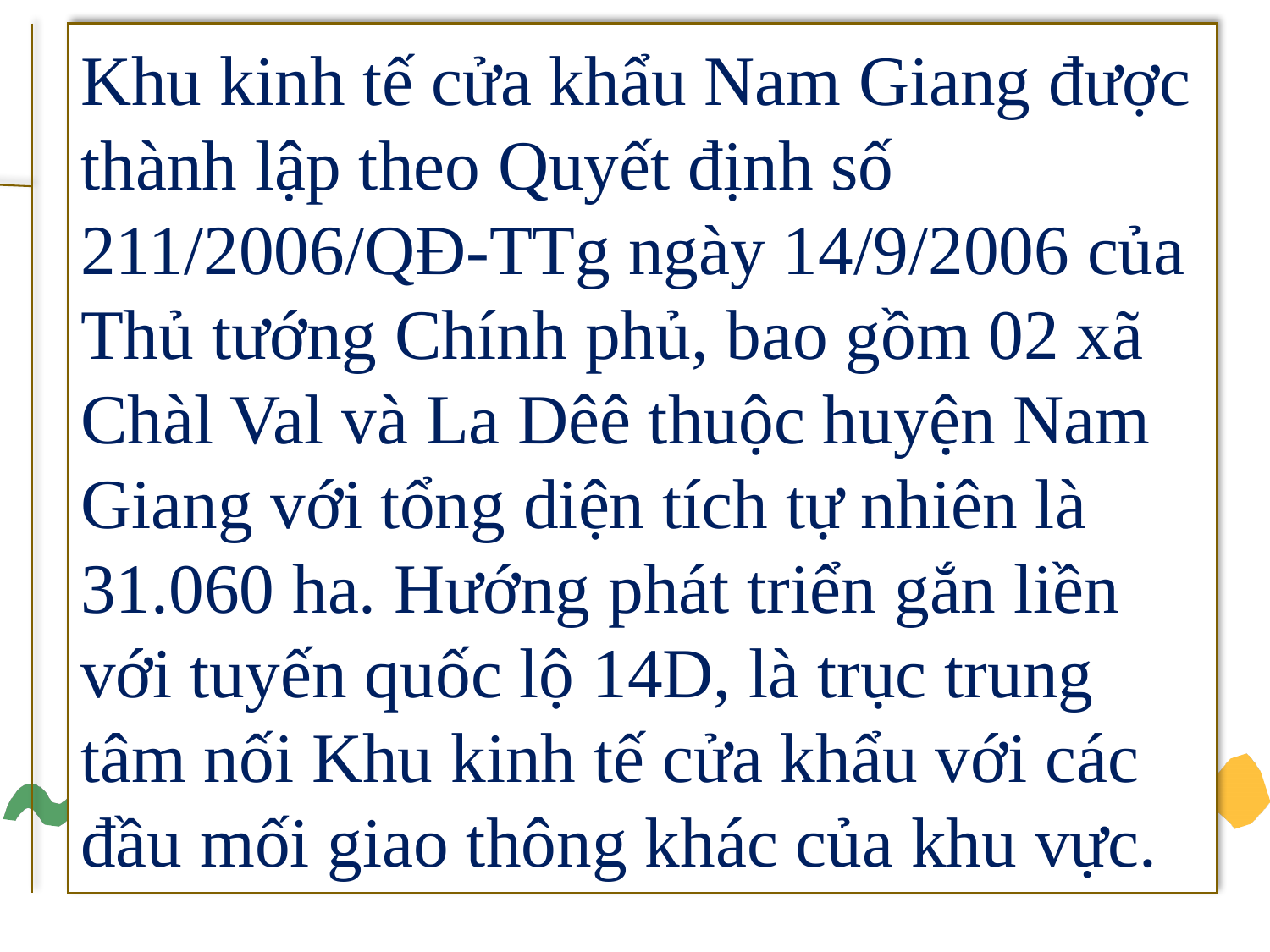

Khu kinh tế cửa khẩu Nam Giang được thành lập theo Quyết định số 211/2006/QĐ-TTg ngày 14/9/2006 của Thủ tướng Chính phủ, bao gồm 02 xã Chàl Val và La Dêê thuộc huyện Nam Giang với tổng diện tích tự nhiên là 31.060 ha. Hướng phát triển gắn liền với tuyến quốc lộ 14D, là trục trung tâm nối Khu kinh tế cửa khẩu với các đầu mối giao thông khác của khu vực.